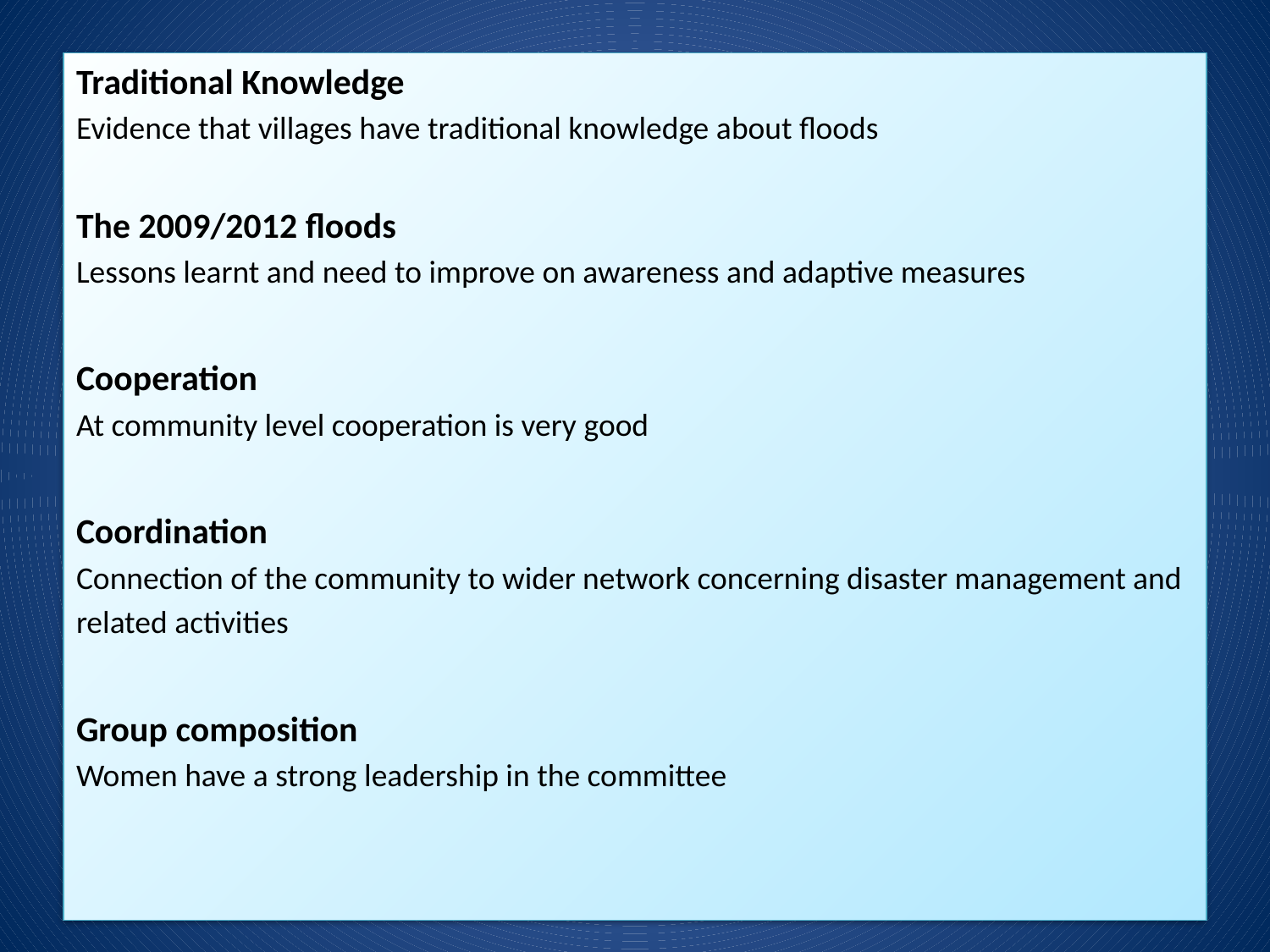

Traditional Knowledge
Evidence that villages have traditional knowledge about floods

The 2009/2012 floods
Lessons learnt and need to improve on awareness and adaptive measures

Cooperation
At community level cooperation is very good

Coordination
Connection of the community to wider network concerning disaster management and
related activities

Group composition
Women have a strong leadership in the committee